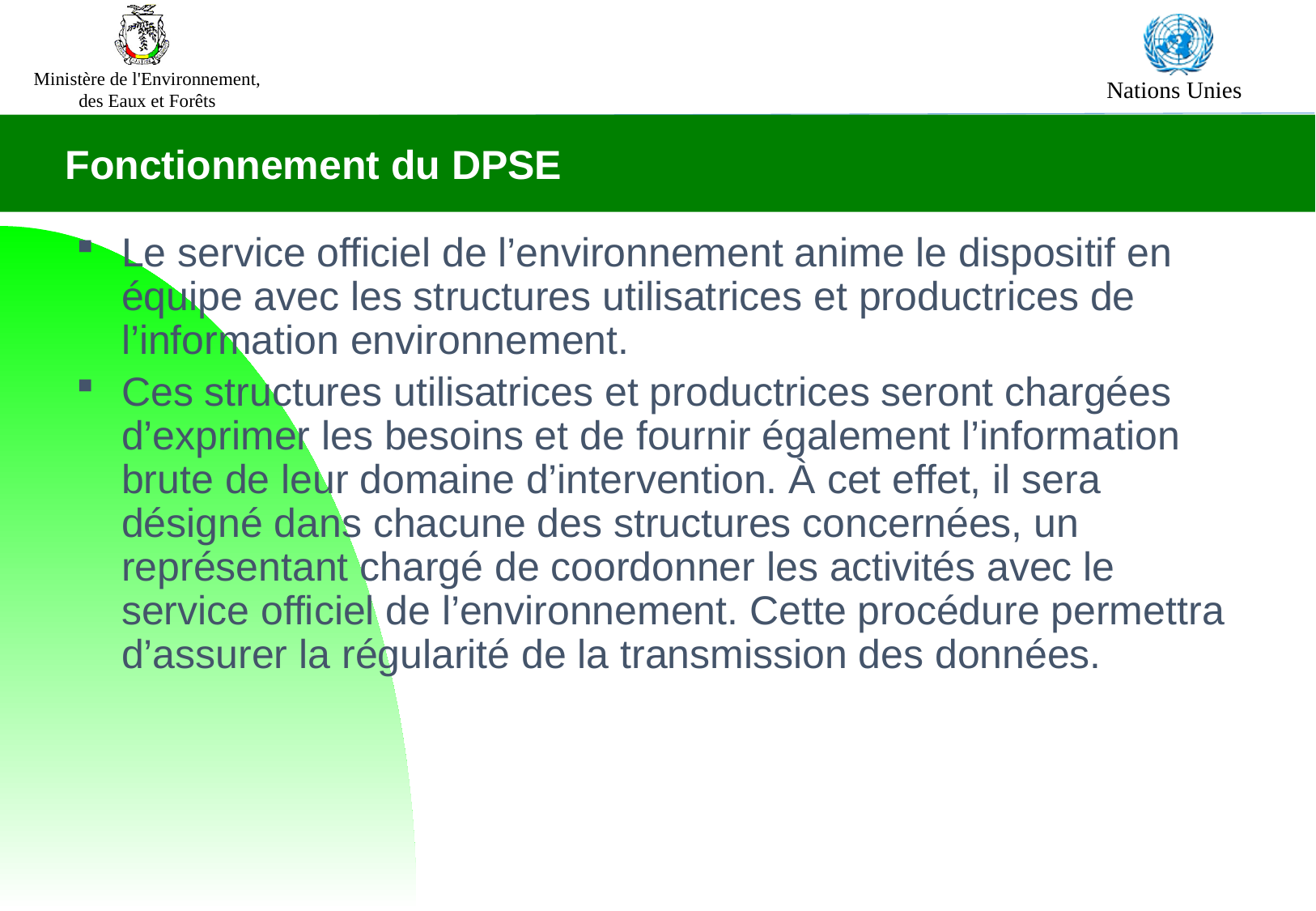

Fonctionnement du DPSE
Le service officiel de l’environnement anime le dispositif en équipe avec les structures utilisatrices et productrices de l’information environnement.
Ces structures utilisatrices et productrices seront chargées d’exprimer les besoins et de fournir également l’information brute de leur domaine d’intervention. À cet effet, il sera désigné dans chacune des structures concernées, un représentant chargé de coordonner les activités avec le service officiel de l’environnement. Cette procédure permettra d’assurer la régularité de la transmission des données.